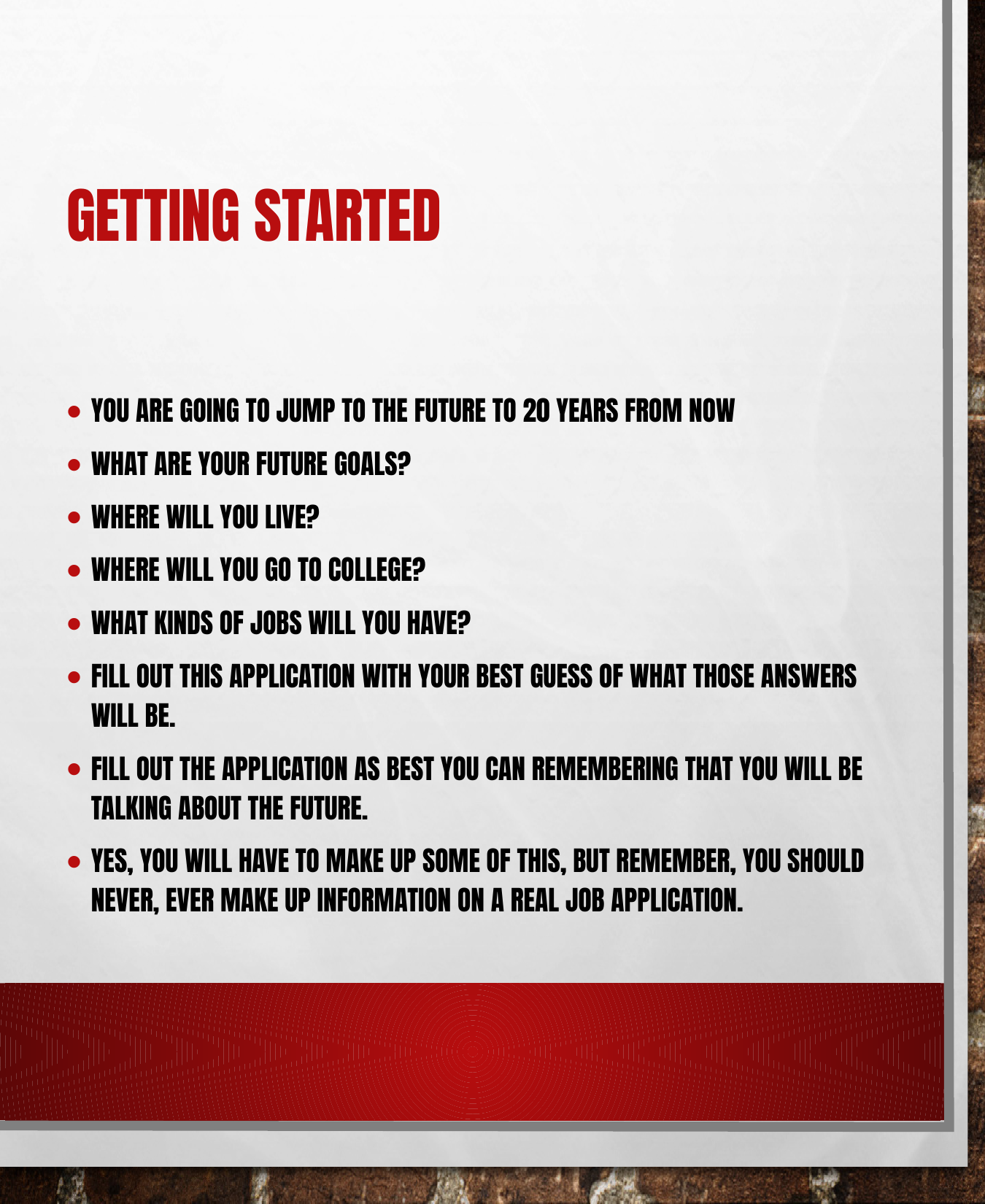

# Getting Started
You are going to jump to the future to 20 years from now
What are your future goals?
Where will you live?
Where will you go to college?
What kinds of jobs will you have?
Fill out this application with your best guess of what those answers will be.
Fill out the application as best you can remembering that you will be talking about the future.
Yes, you will have to make up some of this, but remember, you should Never, ever make up information on a real job application.